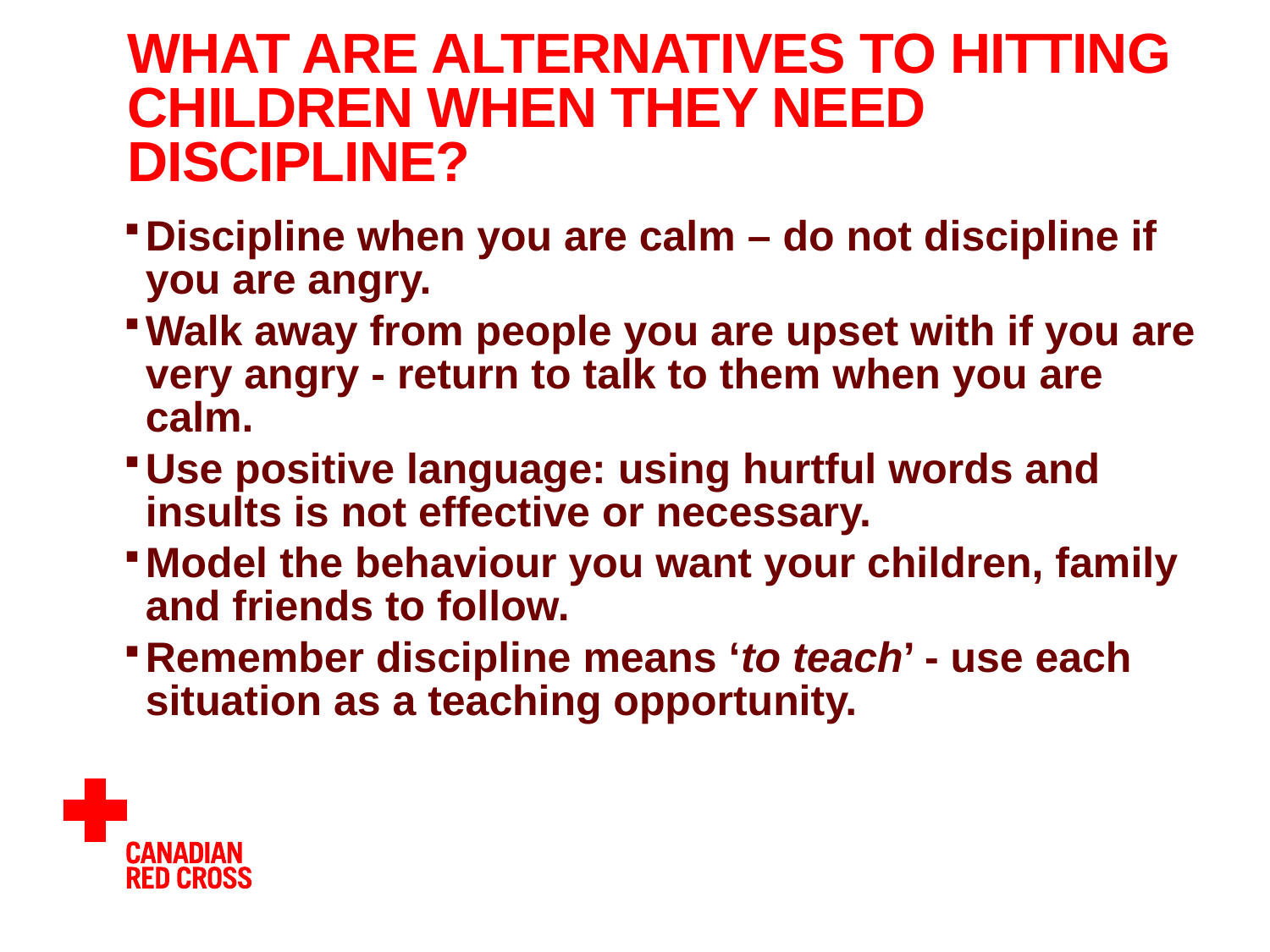

# What are alternatives to hitting children when they need discipline?
Discipline when you are calm – do not discipline if you are angry.
Walk away from people you are upset with if you are very angry - return to talk to them when you are calm.
Use positive language: using hurtful words and insults is not effective or necessary.
Model the behaviour you want your children, family and friends to follow.
Remember discipline means ‘to teach’ - use each situation as a teaching opportunity.